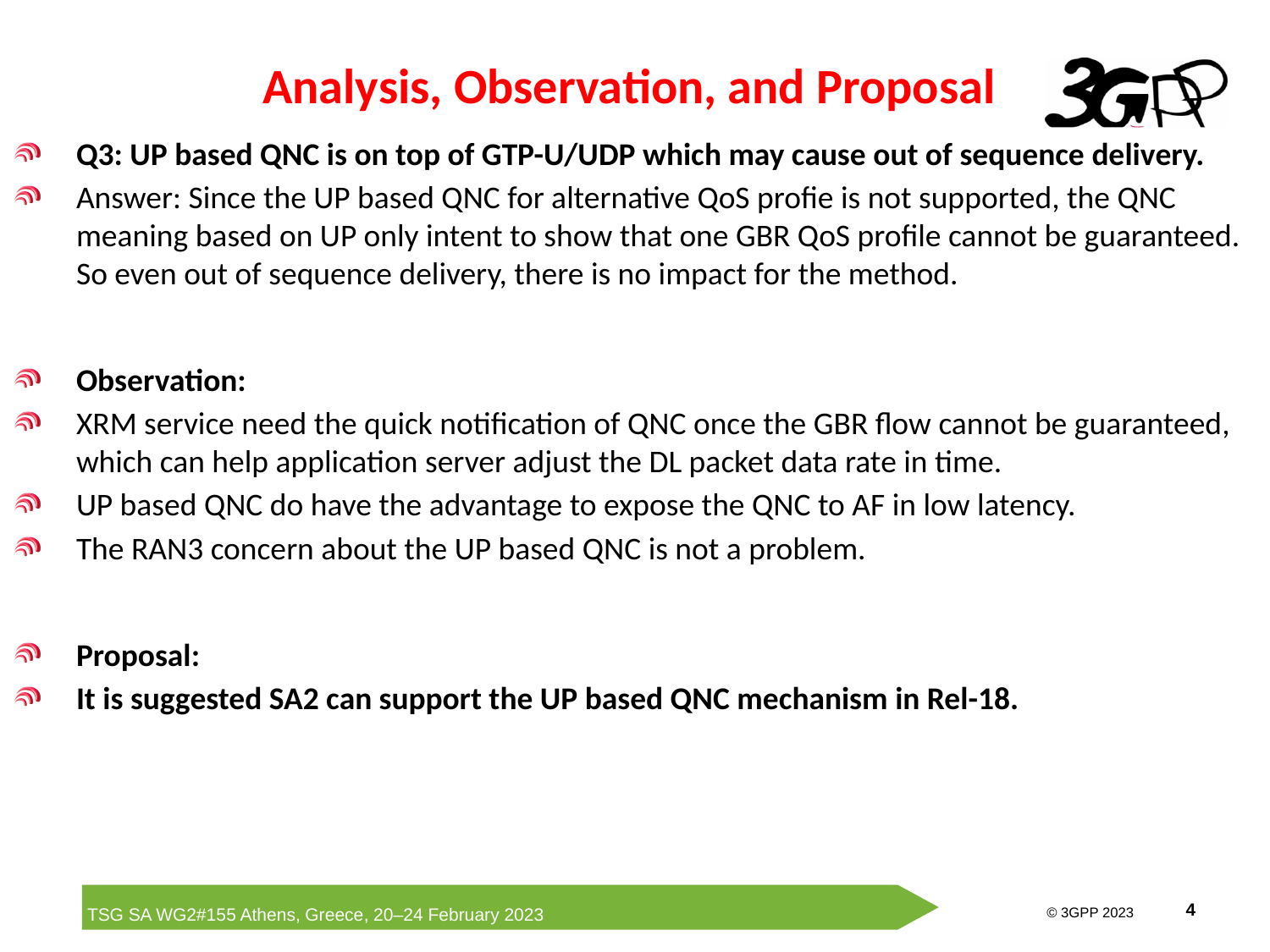

# Analysis, Observation, and Proposal
Q3: UP based QNC is on top of GTP-U/UDP which may cause out of sequence delivery.
Answer: Since the UP based QNC for alternative QoS profie is not supported, the QNC meaning based on UP only intent to show that one GBR QoS profile cannot be guaranteed. So even out of sequence delivery, there is no impact for the method.

Observation:
XRM service need the quick notification of QNC once the GBR flow cannot be guaranteed, which can help application server adjust the DL packet data rate in time.
UP based QNC do have the advantage to expose the QNC to AF in low latency.
The RAN3 concern about the UP based QNC is not a problem.

Proposal:
It is suggested SA2 can support the UP based QNC mechanism in Rel-18.